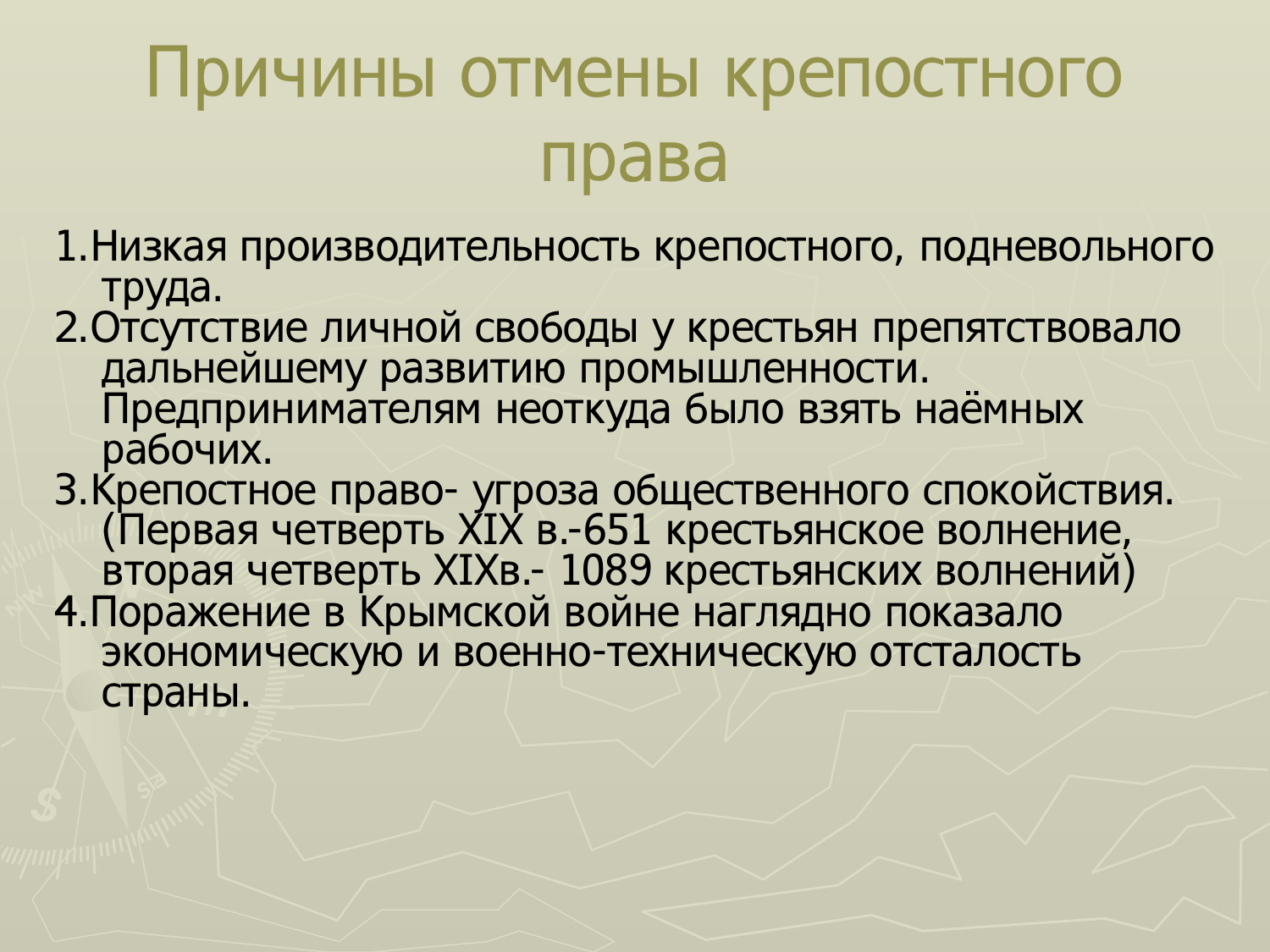

# Причины отмены крепостного права
1.Низкая производительность крепостного, подневольного труда.
2.Отсутствие личной свободы у крестьян препятствовало дальнейшему развитию промышленности. Предпринимателям неоткуда было взять наёмных рабочих.
3.Крепостное право- угроза общественного спокойствия.(Первая четверть XIX в.-651 крестьянское волнение, вторая четверть XIXв.- 1089 крестьянских волнений)
4.Поражение в Крымской войне наглядно показало  экономическую и военно-техническую отсталость страны.